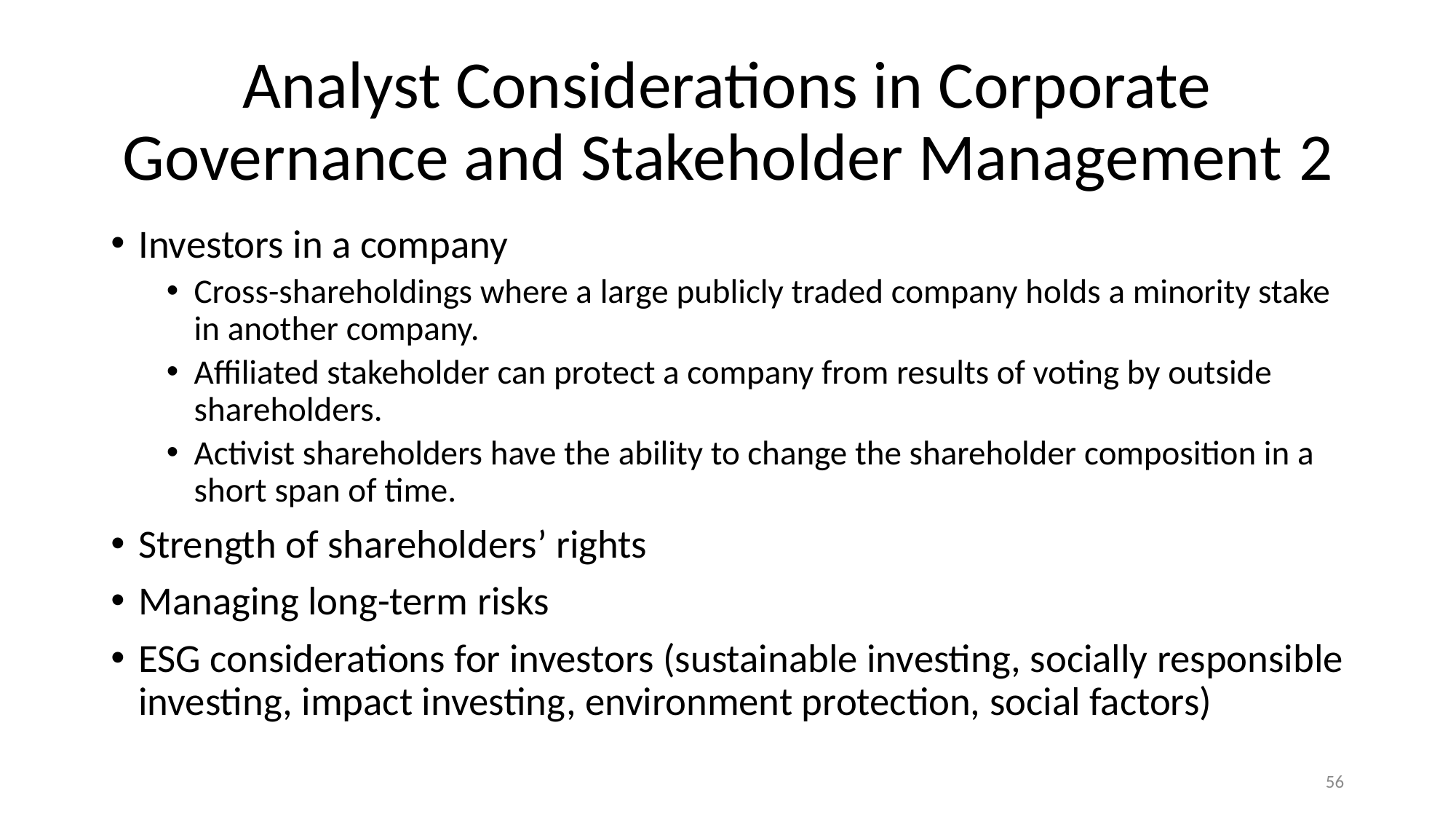

# Analyst Considerations in Corporate Governance and Stakeholder Management 2
Investors in a company
Cross-shareholdings where a large publicly traded company holds a minority stake in another company.
Affiliated stakeholder can protect a company from results of voting by outside shareholders.
Activist shareholders have the ability to change the shareholder composition in a short span of time.
Strength of shareholders’ rights
Managing long-term risks
ESG considerations for investors (sustainable investing, socially responsible investing, impact investing, environment protection, social factors)

56